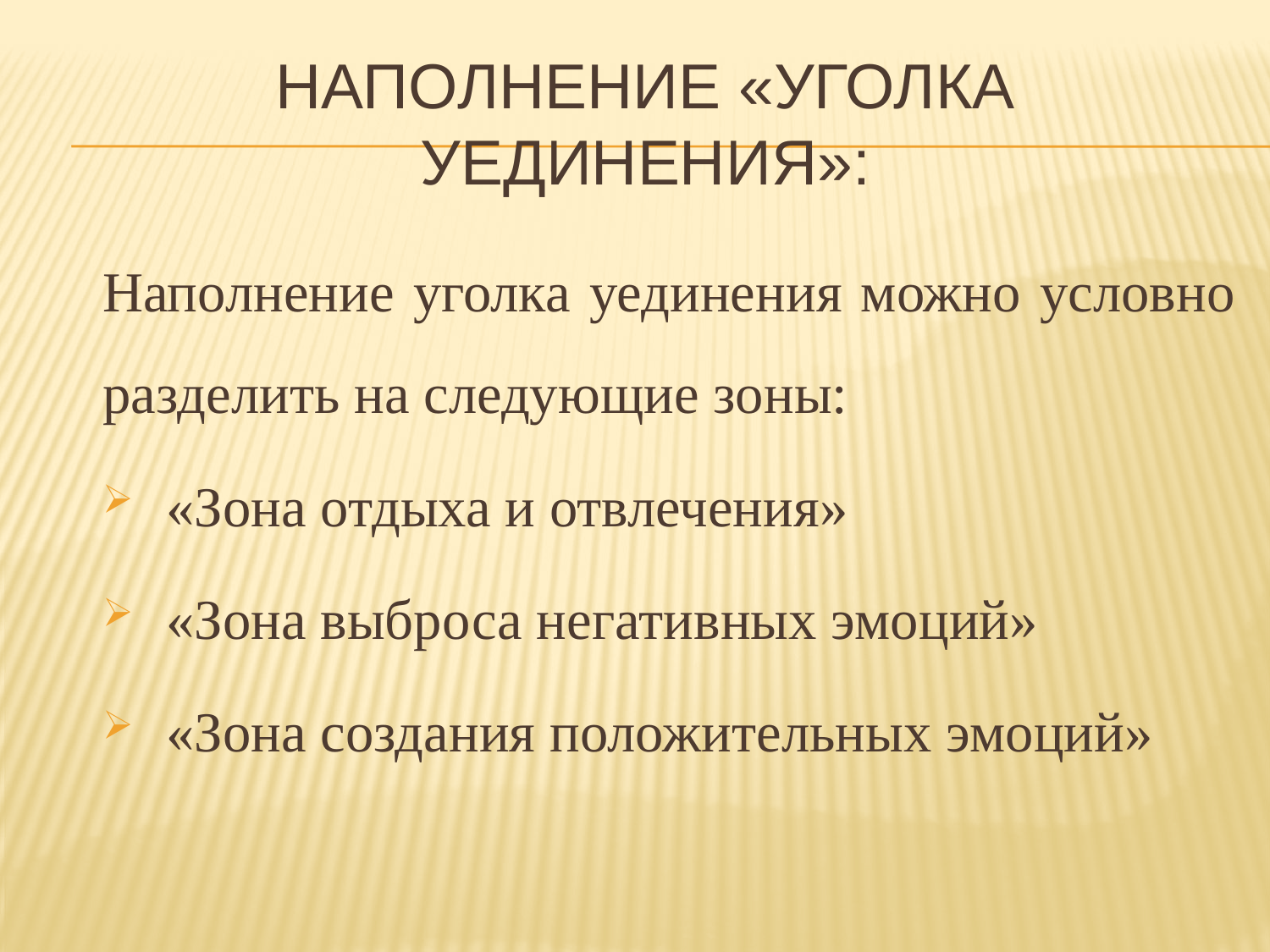

# наполнение «уголка уединения»:
Наполнение уголка уединения можно условно разделить на следующие зоны:
«Зона отдыха и отвлечения»
«Зона выброса негативных эмоций»
«Зона создания положительных эмоций»